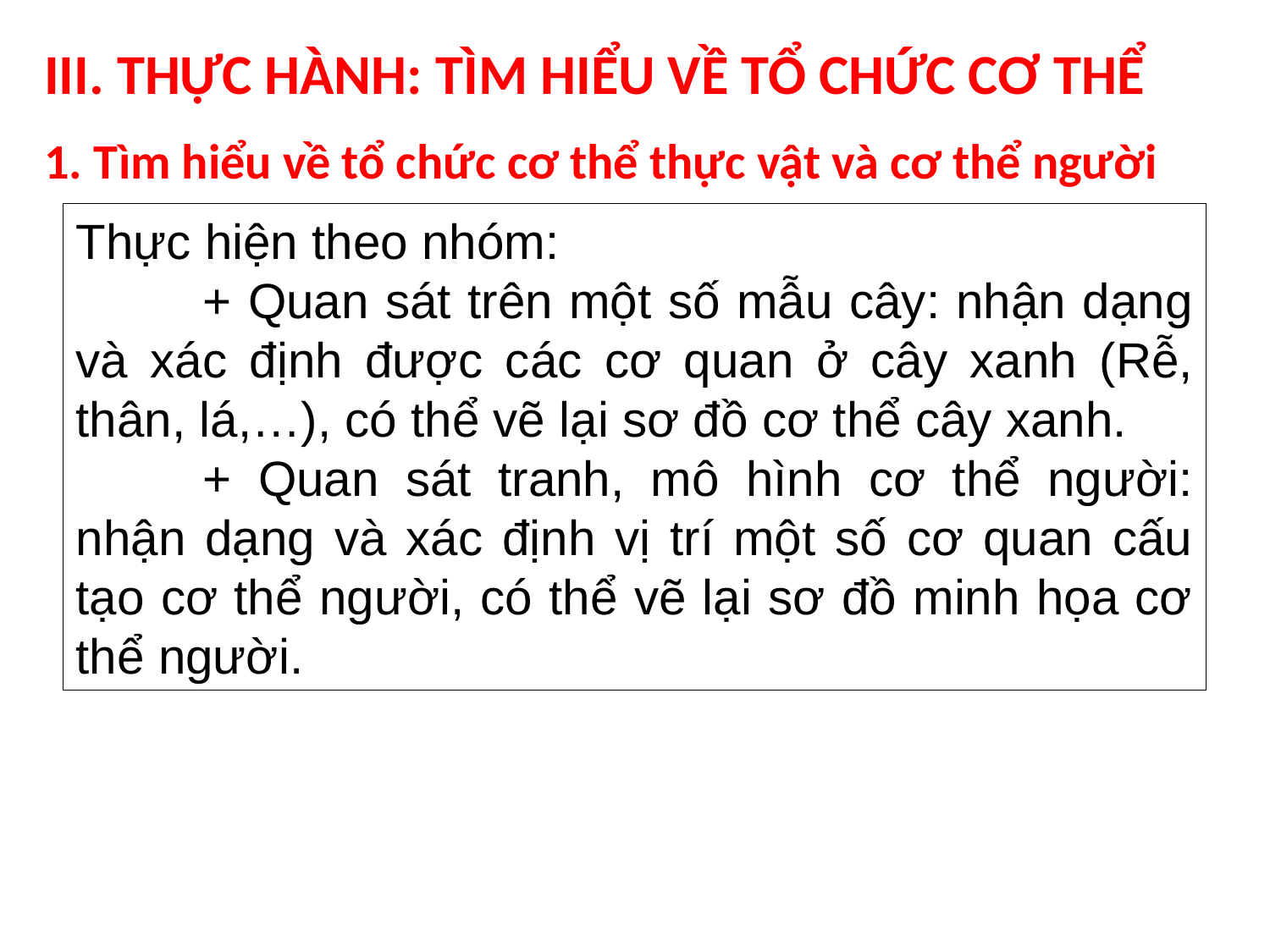

III. THỰC HÀNH: TÌM HIỂU VỀ TỔ CHỨC CƠ THỂ
1. Tìm hiểu về tổ chức cơ thể thực vật và cơ thể người
Thực hiện theo nhóm:
	+ Quan sát trên một số mẫu cây: nhận dạng và xác định được các cơ quan ở cây xanh (Rễ, thân, lá,…), có thể vẽ lại sơ đồ cơ thể cây xanh.
	+ Quan sát tranh, mô hình cơ thể người: nhận dạng và xác định vị trí một số cơ quan cấu tạo cơ thể người, có thể vẽ lại sơ đồ minh họa cơ thể người.